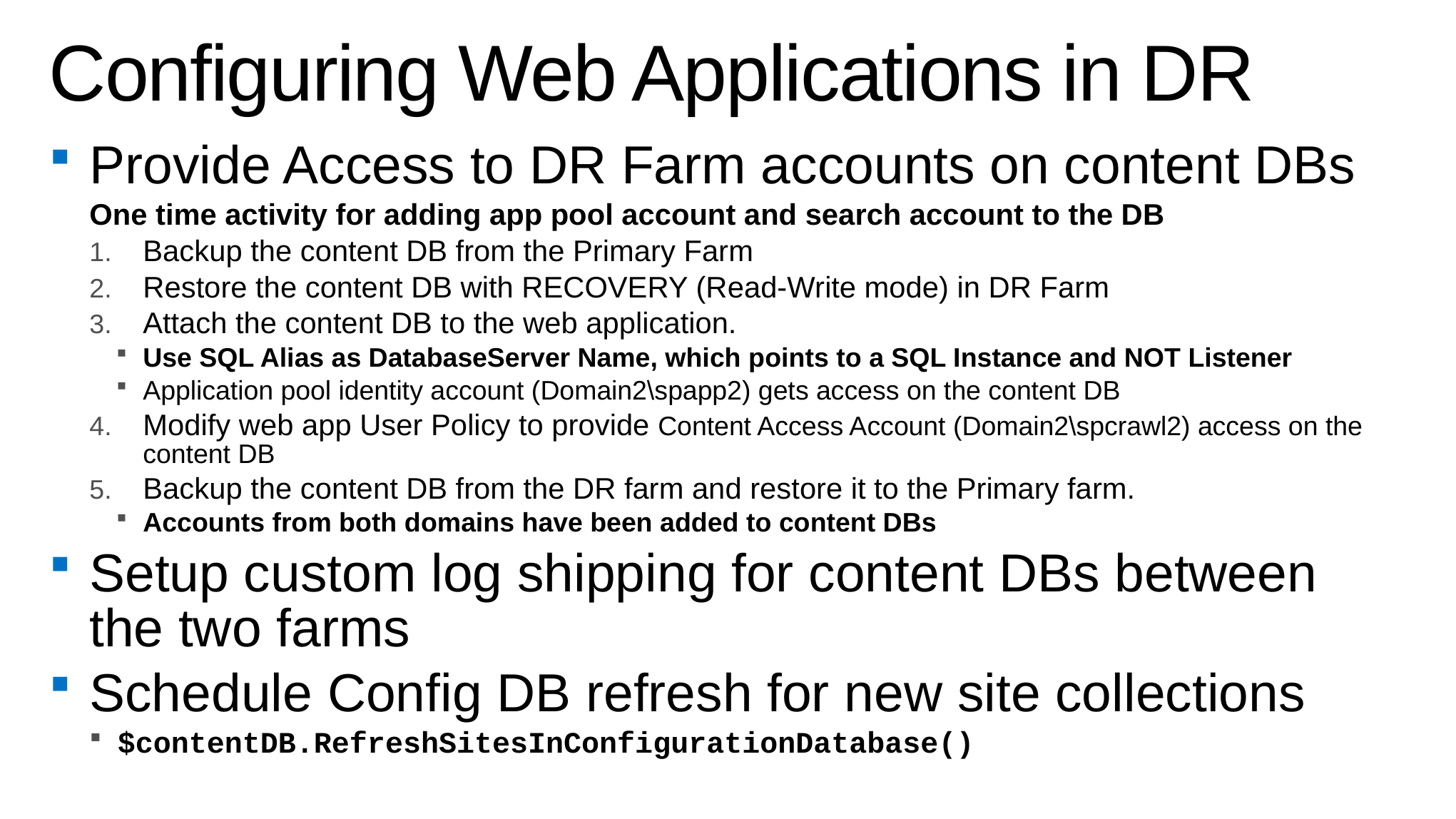

# Configuring Web Applications in DR
Provide Access to DR Farm accounts on content DBs
One time activity for adding app pool account and search account to the DB
Backup the content DB from the Primary Farm
Restore the content DB with RECOVERY (Read-Write mode) in DR Farm
Attach the content DB to the web application.
Use SQL Alias as DatabaseServer Name, which points to a SQL Instance and NOT Listener
Application pool identity account (Domain2\spapp2) gets access on the content DB
Modify web app User Policy to provide Content Access Account (Domain2\spcrawl2) access on the content DB
Backup the content DB from the DR farm and restore it to the Primary farm.
Accounts from both domains have been added to content DBs
Setup custom log shipping for content DBs between the two farms
Schedule Config DB refresh for new site collections
$contentDB.RefreshSitesInConfigurationDatabase()